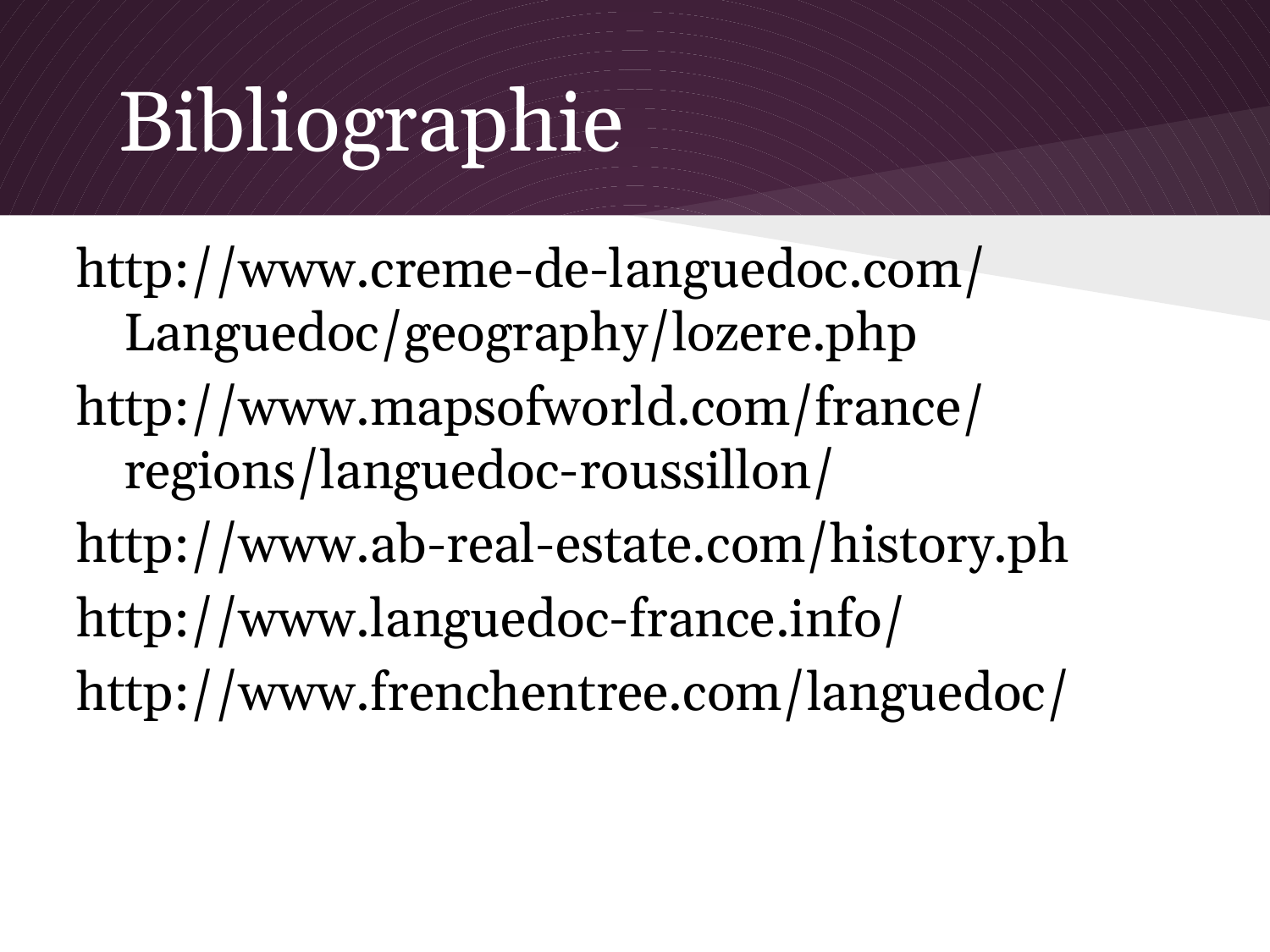

# Bibliographie
http://www.creme-de-languedoc.com/Languedoc/geography/lozere.php
http://www.mapsofworld.com/france/regions/languedoc-roussillon/
http://www.ab-real-estate.com/history.ph
http://www.languedoc-france.info/
http://www.frenchentree.com/languedoc/